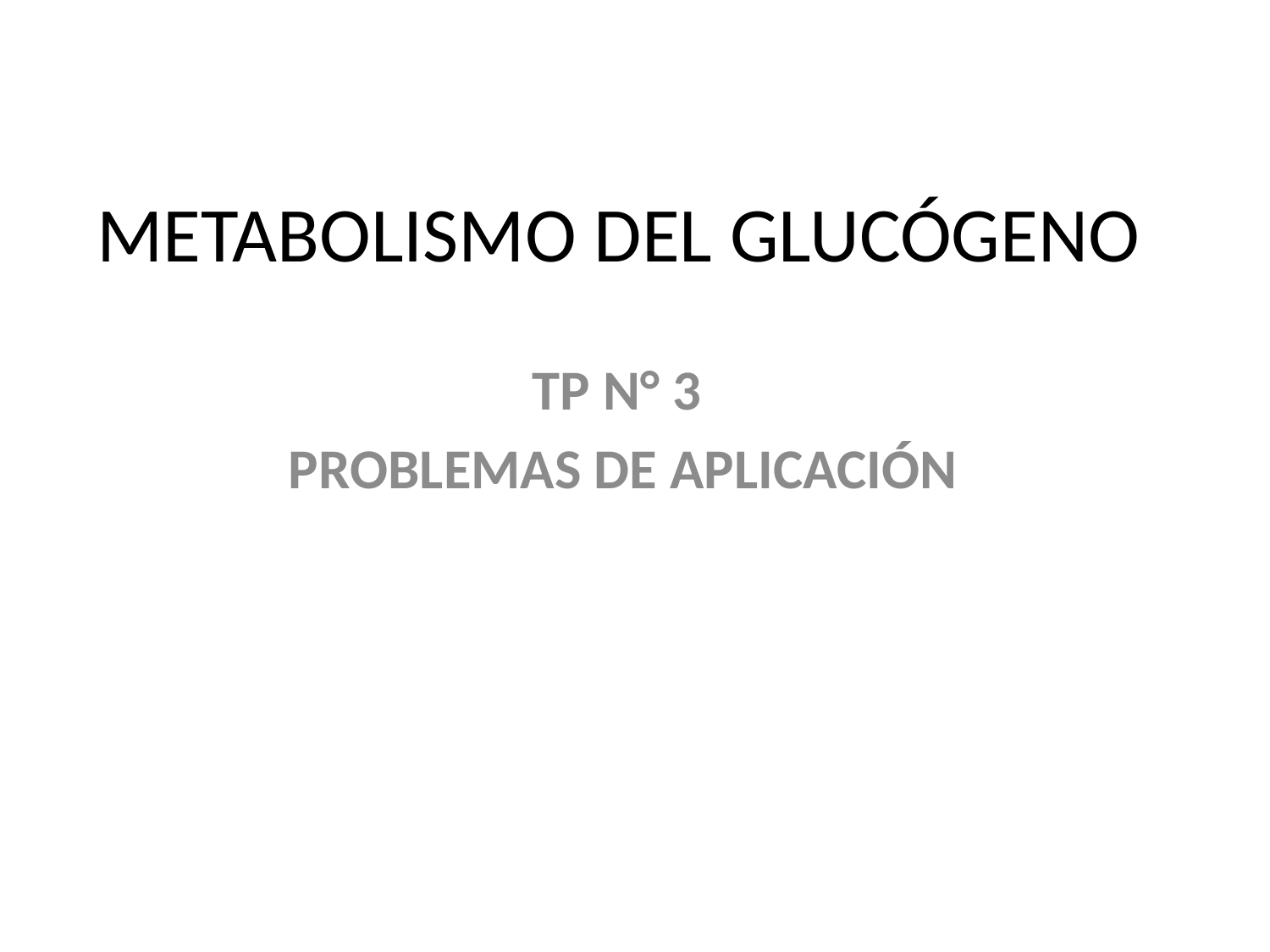

# METABOLISMO DEL GLUCÓGENO
TP N° 3
PROBLEMAS DE APLICACIÓN